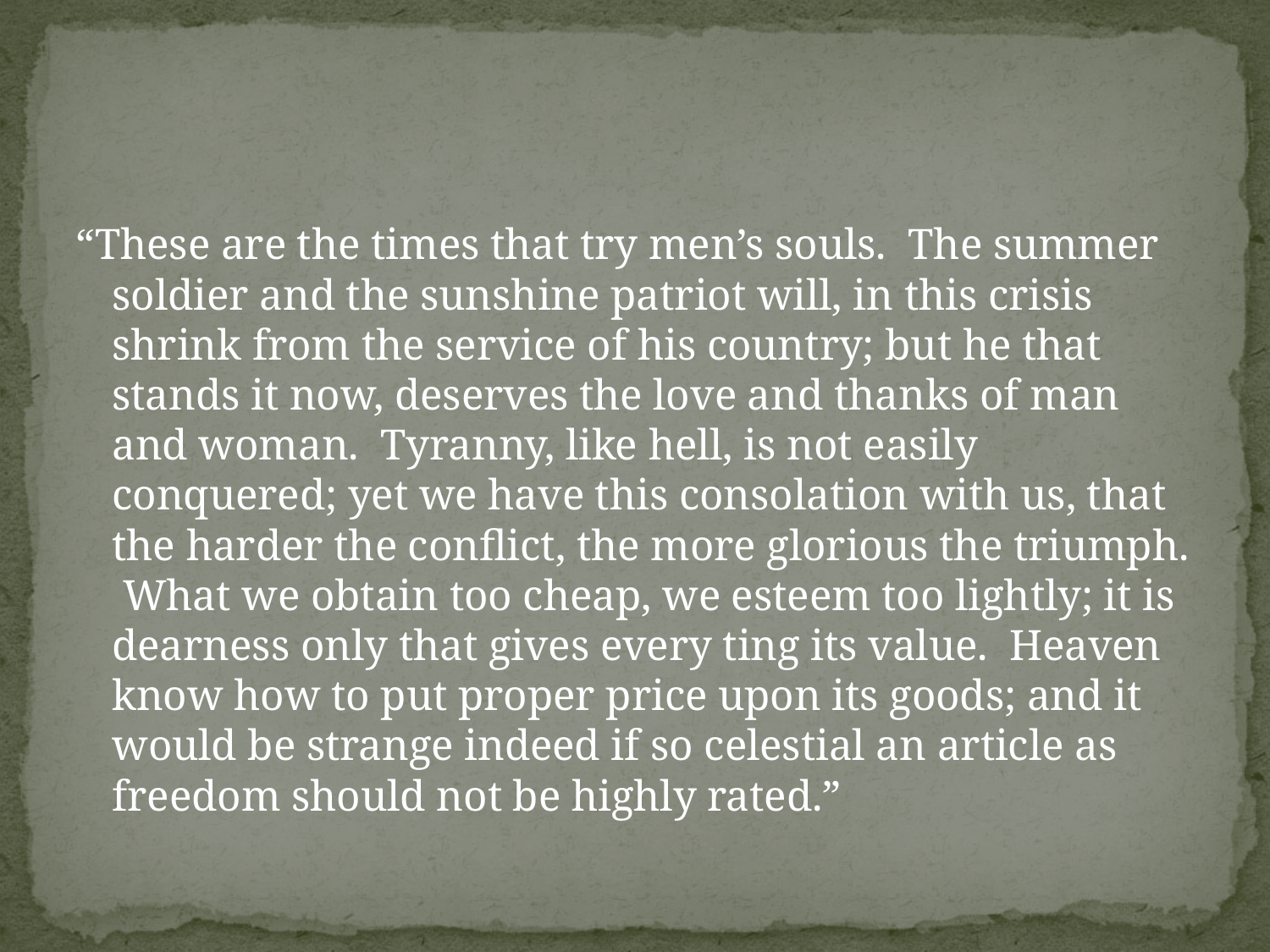

#
“These are the times that try men’s souls.  The summer soldier and the sunshine patriot will, in this crisis shrink from the service of his country; but he that stands it now, deserves the love and thanks of man and woman.  Tyranny, like hell, is not easily conquered; yet we have this consolation with us, that the harder the conflict, the more glorious the triumph.  What we obtain too cheap, we esteem too lightly; it is dearness only that gives every ting its value.  Heaven know how to put proper price upon its goods; and it would be strange indeed if so celestial an article as freedom should not be highly rated.”